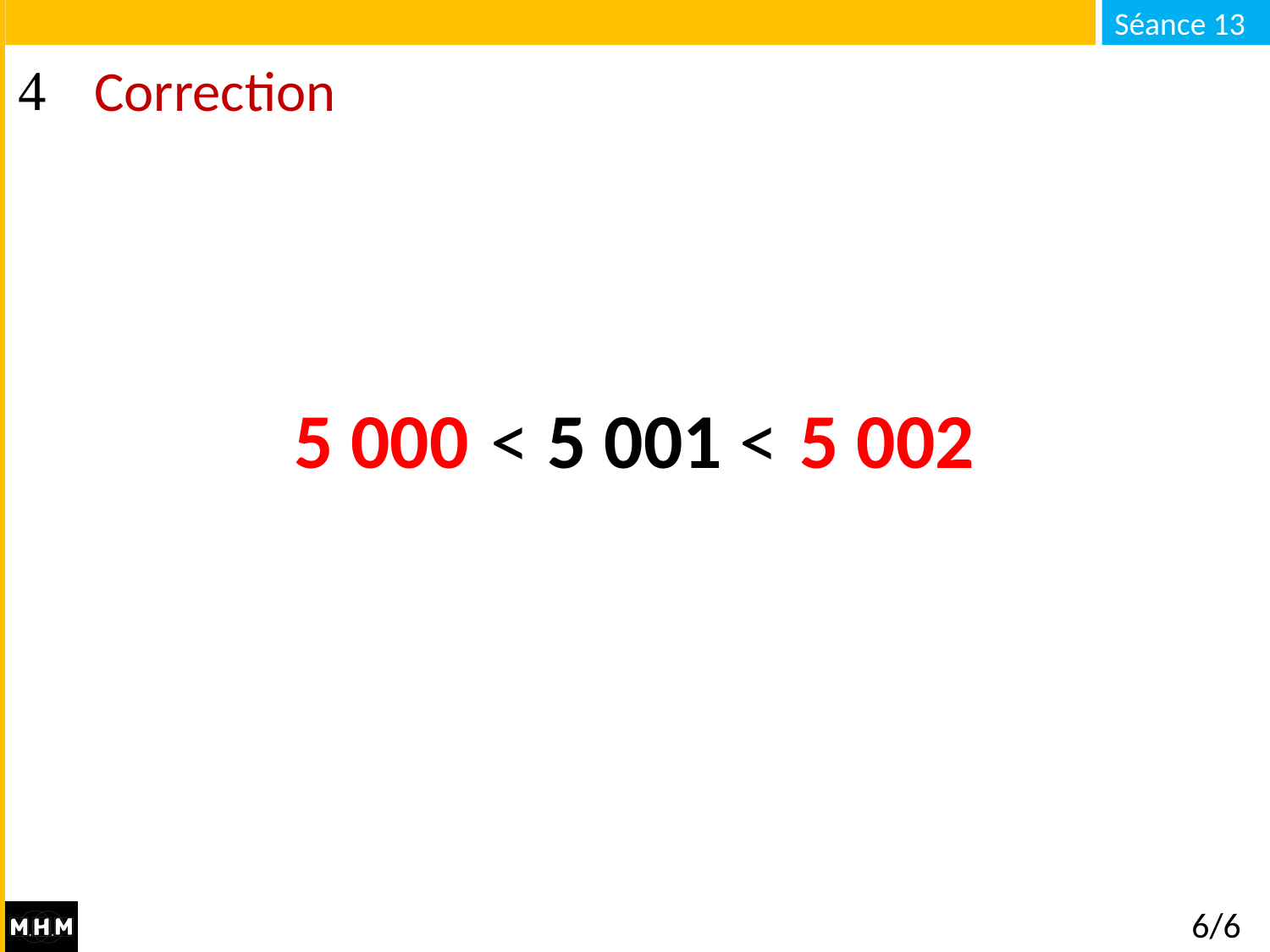

# Correction
5 002
5 000
… < 5 001 < …
6/6